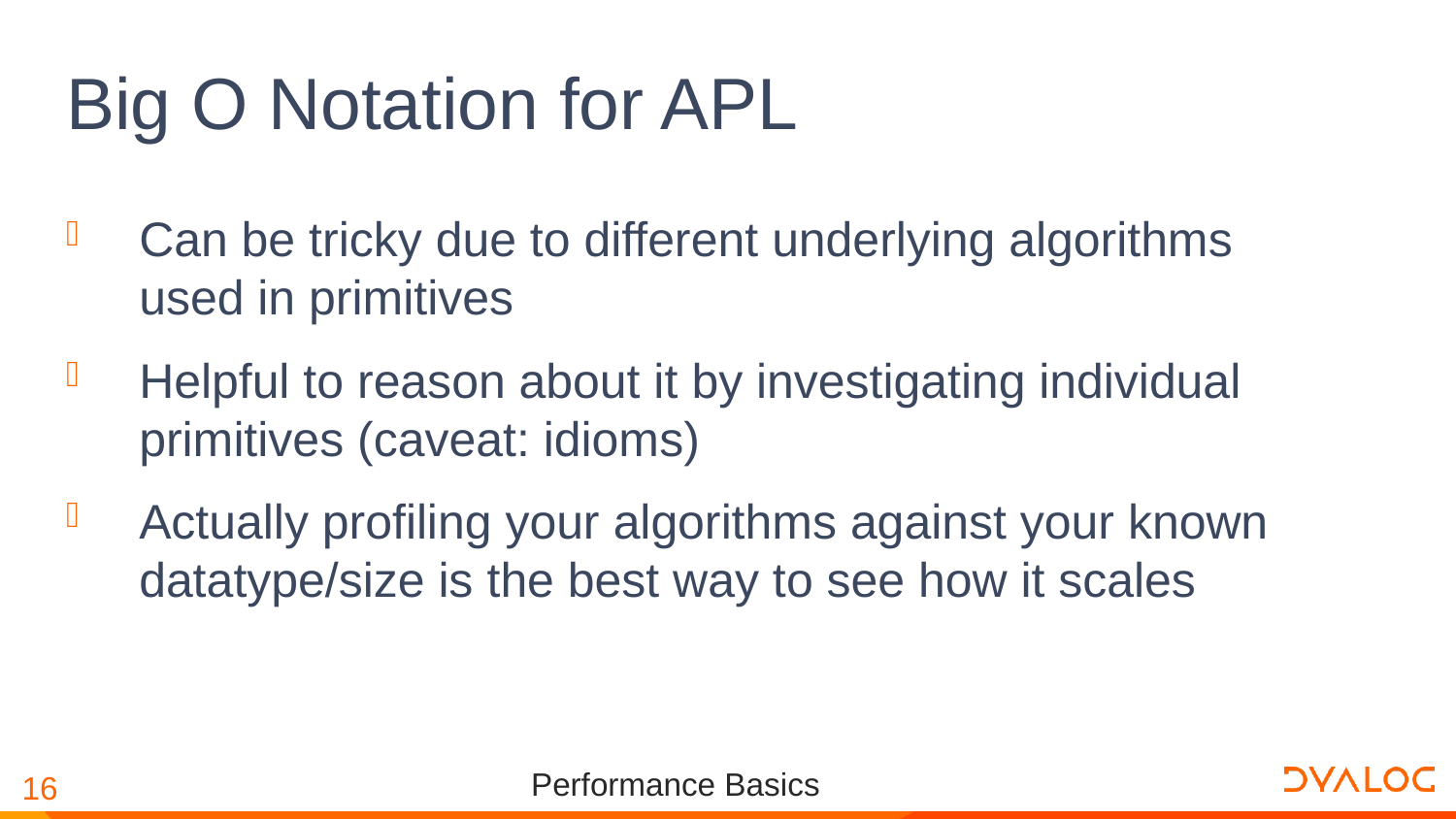

# Big O Notation for APL
Can be tricky due to different underlying algorithms used in primitives
Helpful to reason about it by investigating individual primitives (caveat: idioms)
Actually profiling your algorithms against your known datatype/size is the best way to see how it scales